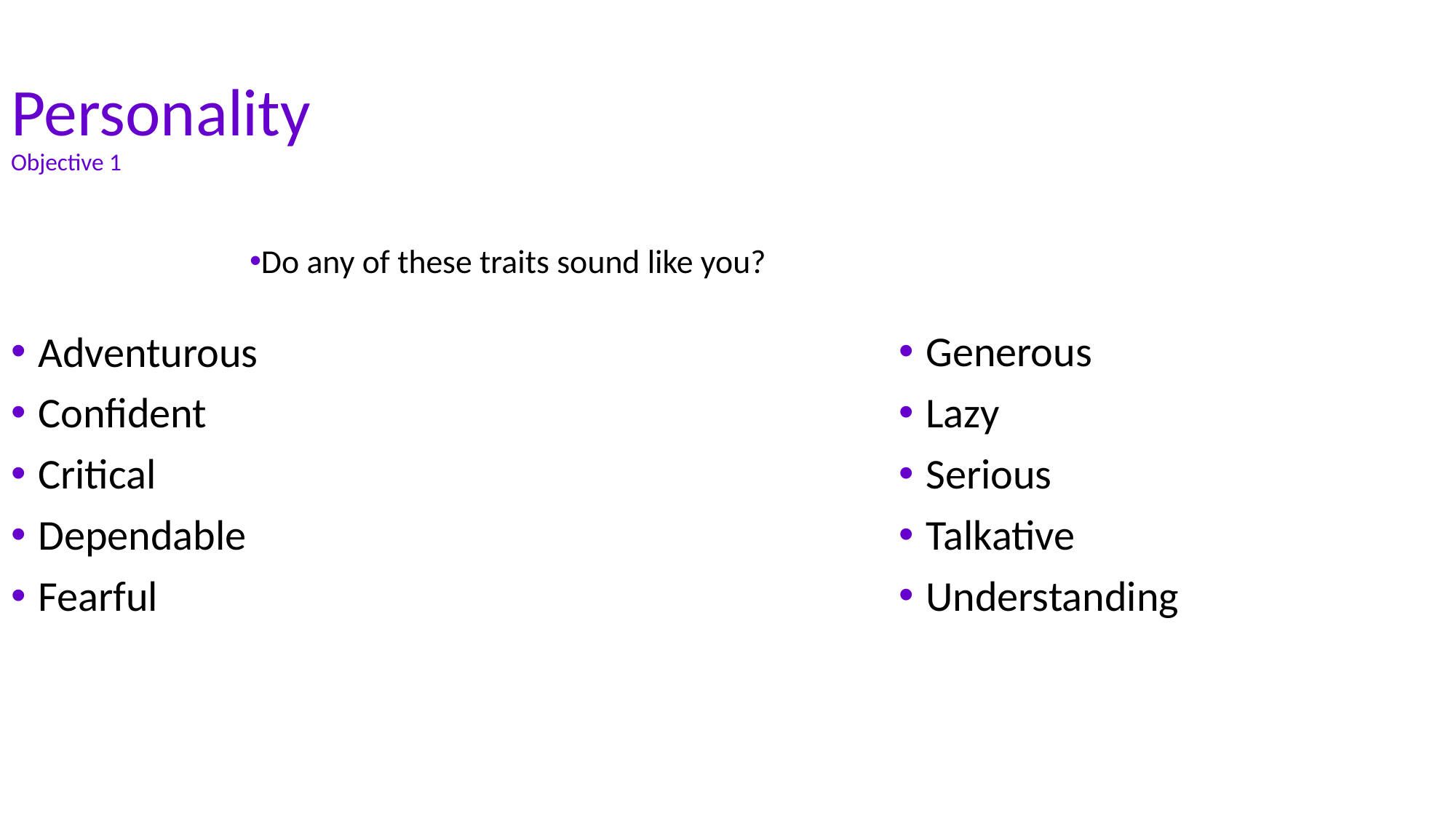

Personality
Objective 1
Do any of these traits sound like you?
Generous
Lazy
Serious
Talkative
Understanding
Adventurous
Confident
Critical
Dependable
Fearful